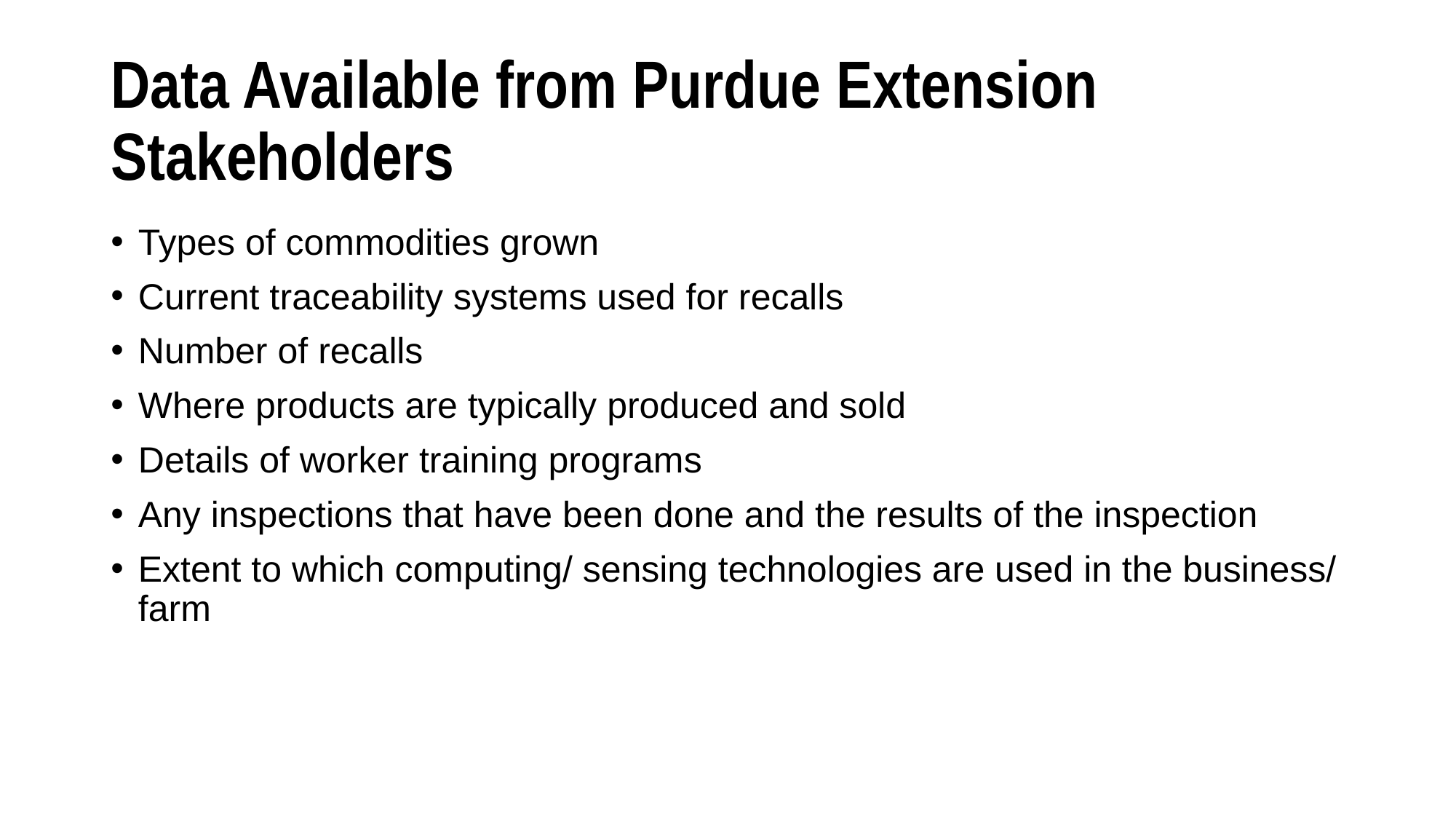

# Data Available from Purdue Extension Stakeholders
Types of commodities grown
Current traceability systems used for recalls
Number of recalls
Where products are typically produced and sold
Details of worker training programs
Any inspections that have been done and the results of the inspection
Extent to which computing/ sensing technologies are used in the business/ farm